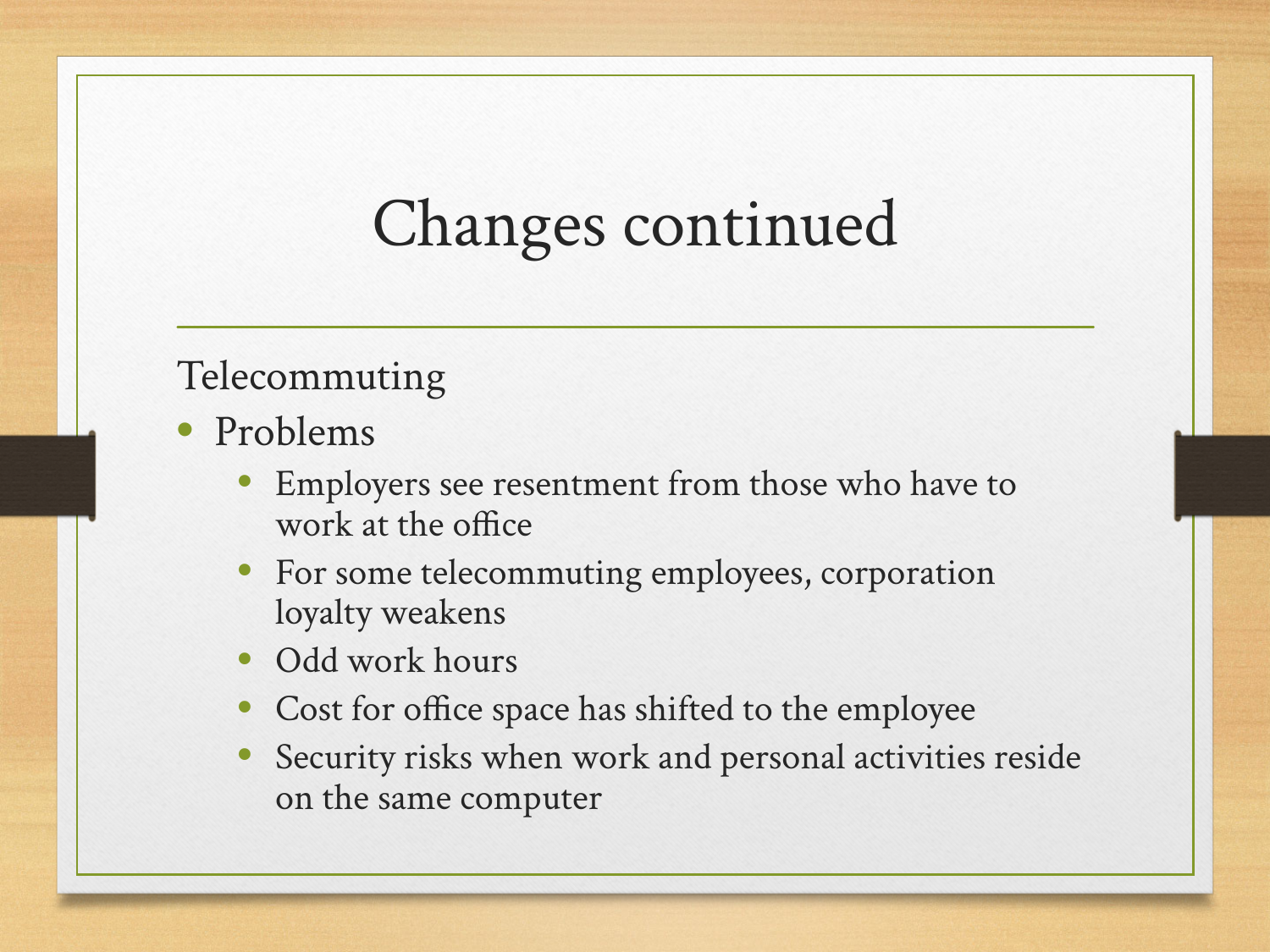

# Changes continued
Telecommuting
Problems
Employers see resentment from those who have to work at the office
For some telecommuting employees, corporation loyalty weakens
Odd work hours
Cost for office space has shifted to the employee
Security risks when work and personal activities reside on the same computer